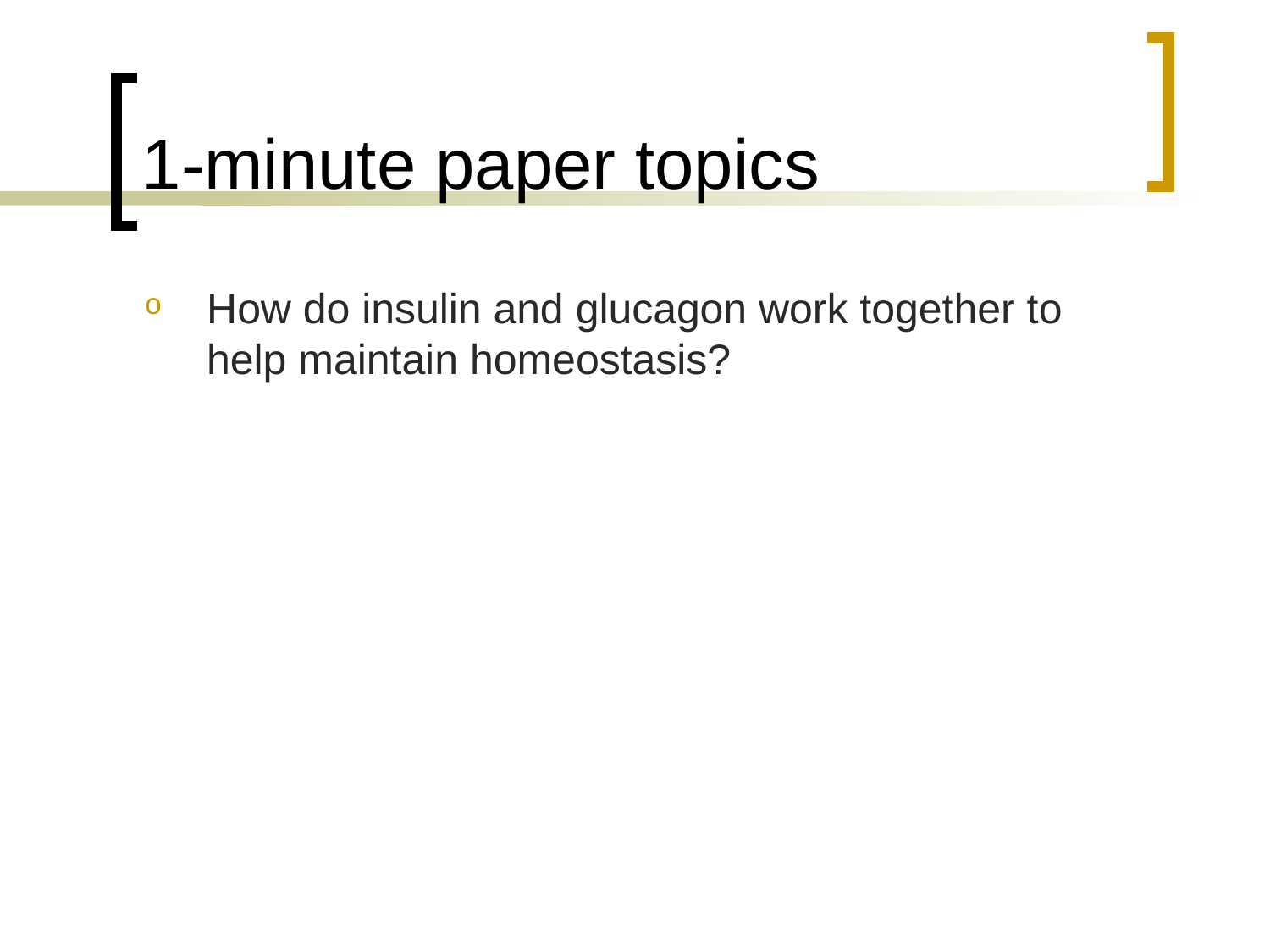

# 1-minute paper topics
How do insulin and glucagon work together to help maintain homeostasis?